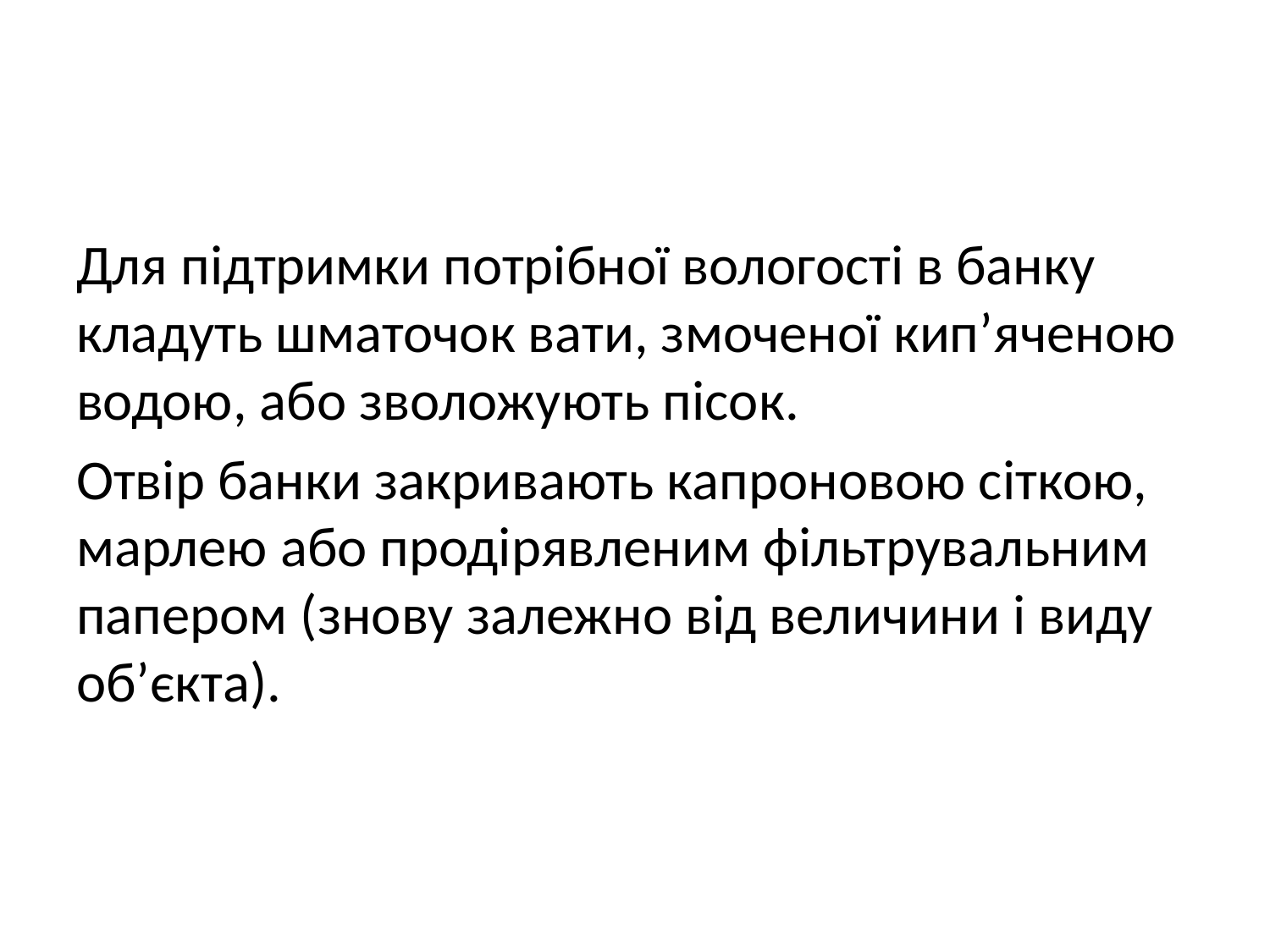

Для підтримки потрібної вологості в банку кладуть шматочок вати, змоченої кип’яченою водою, або зволожують пісок.
Отвір банки закривають капроновою сіткою, марлею або продірявленим фільтрувальним папером (знову залежно від величини і виду об’єкта).